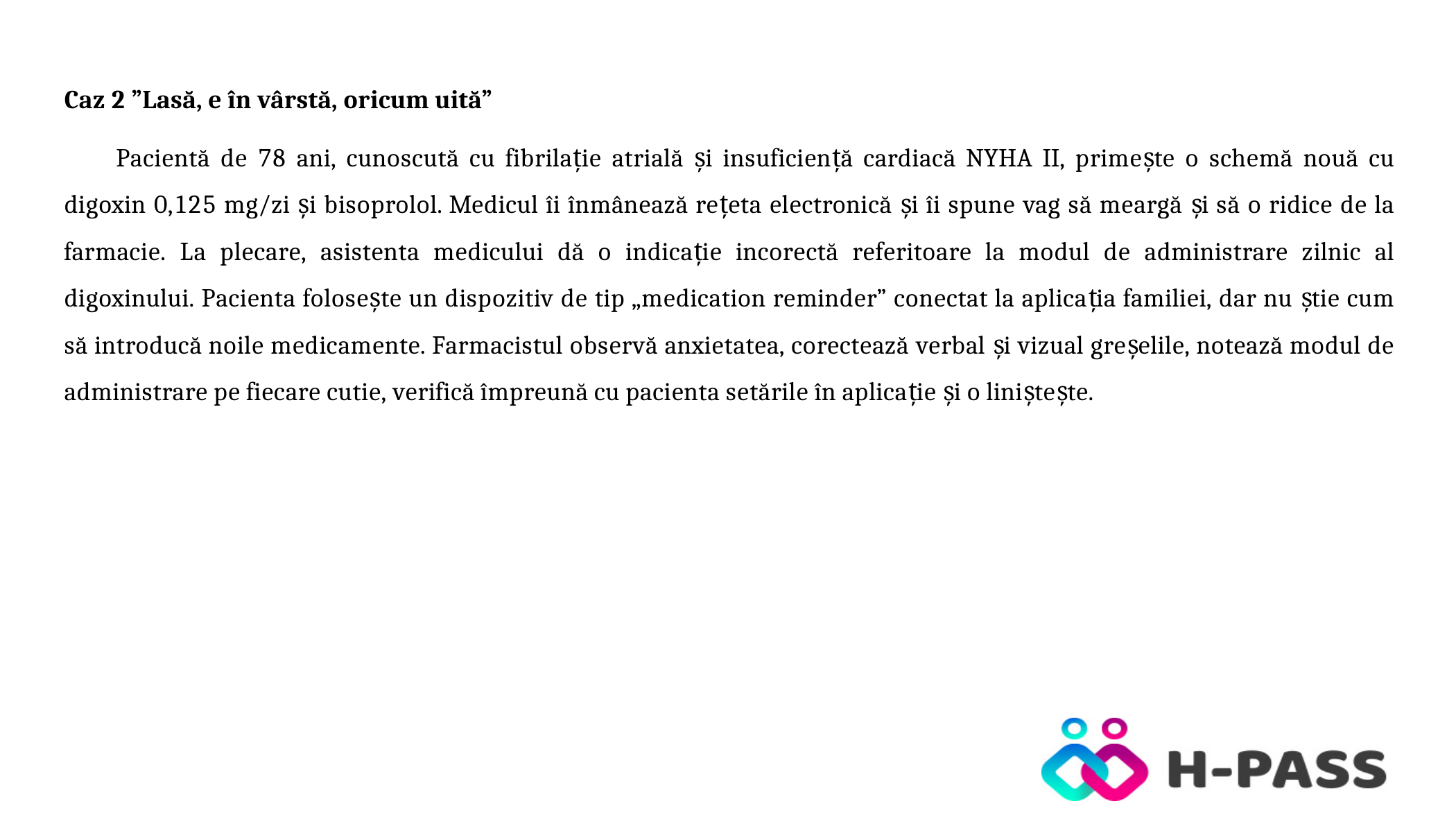

Caz 2 ”Lasă, e în vârstă, oricum uită”
Pacientă de 78 ani, cunoscută cu fibrilație atrială și insuficiență cardiacă NYHA II, primește o schemă nouă cu digoxin 0,125 mg/zi și bisoprolol. Medicul îi înmânează rețeta electronică și îi spune vag să meargă și să o ridice de la farmacie. La plecare, asistenta medicului dă o indicație incorectă referitoare la modul de administrare zilnic al digoxinului. Pacienta folosește un dispozitiv de tip „medication reminder” conectat la aplicația familiei, dar nu știe cum să introducă noile medicamente. Farmacistul observă anxietatea, corectează verbal și vizual greșelile, notează modul de administrare pe fiecare cutie, verifică împreună cu pacienta setările în aplicație și o liniștește.